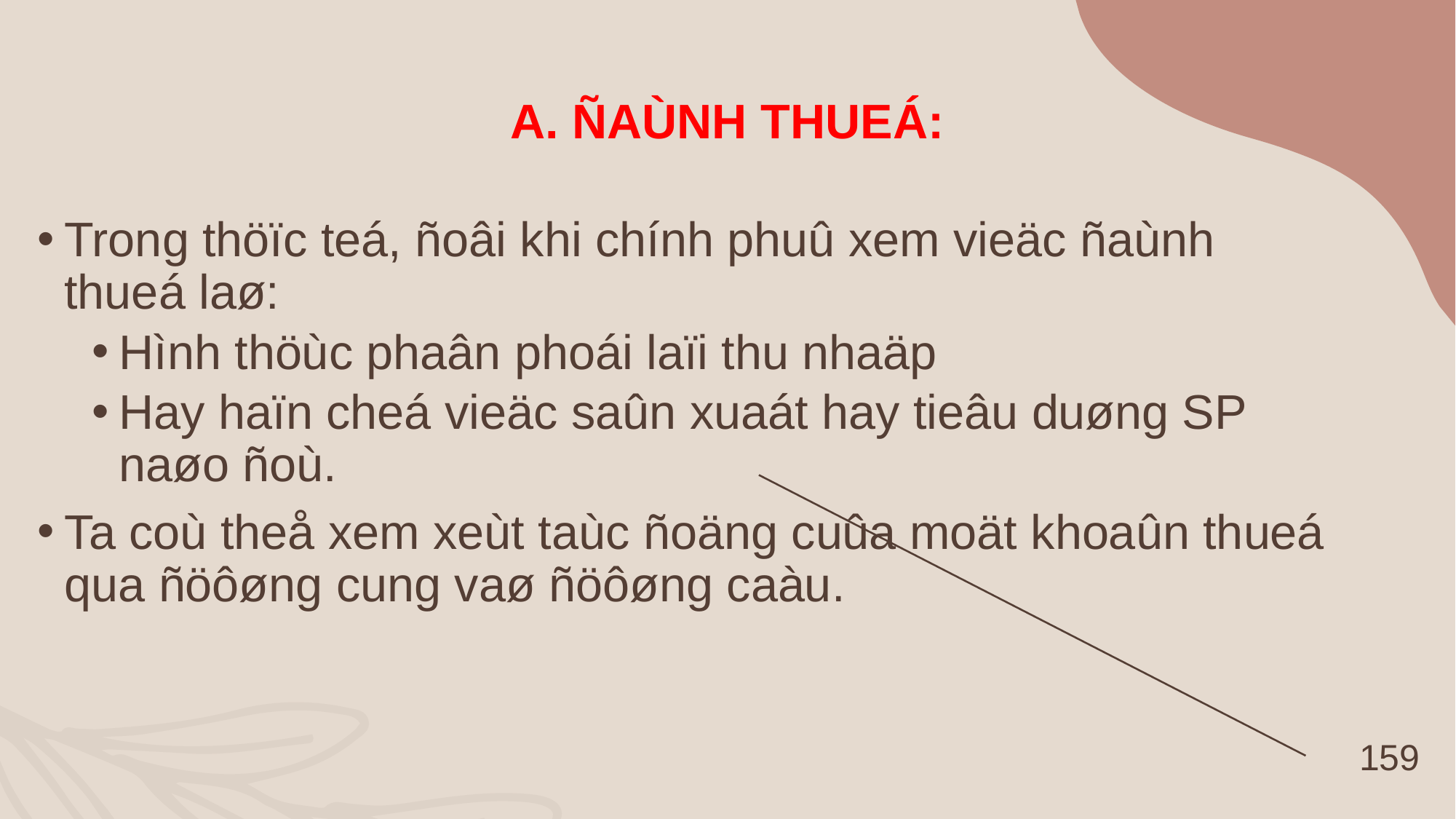

# A. ÑAÙNH THUEÁ:

Trong thöïc teá, ñoâi khi chính phuû xem vieäc ñaùnh  thueá laø:
Hình thöùc phaân phoái laïi thu nhaäp
Hay haïn cheá vieäc saûn xuaát hay tieâu duøng SP naøo ñoù.
Ta coù theå xem xeùt taùc ñoäng cuûa moät khoaûn thueá qua ñöôøng cung vaø ñöôøng caàu.
159